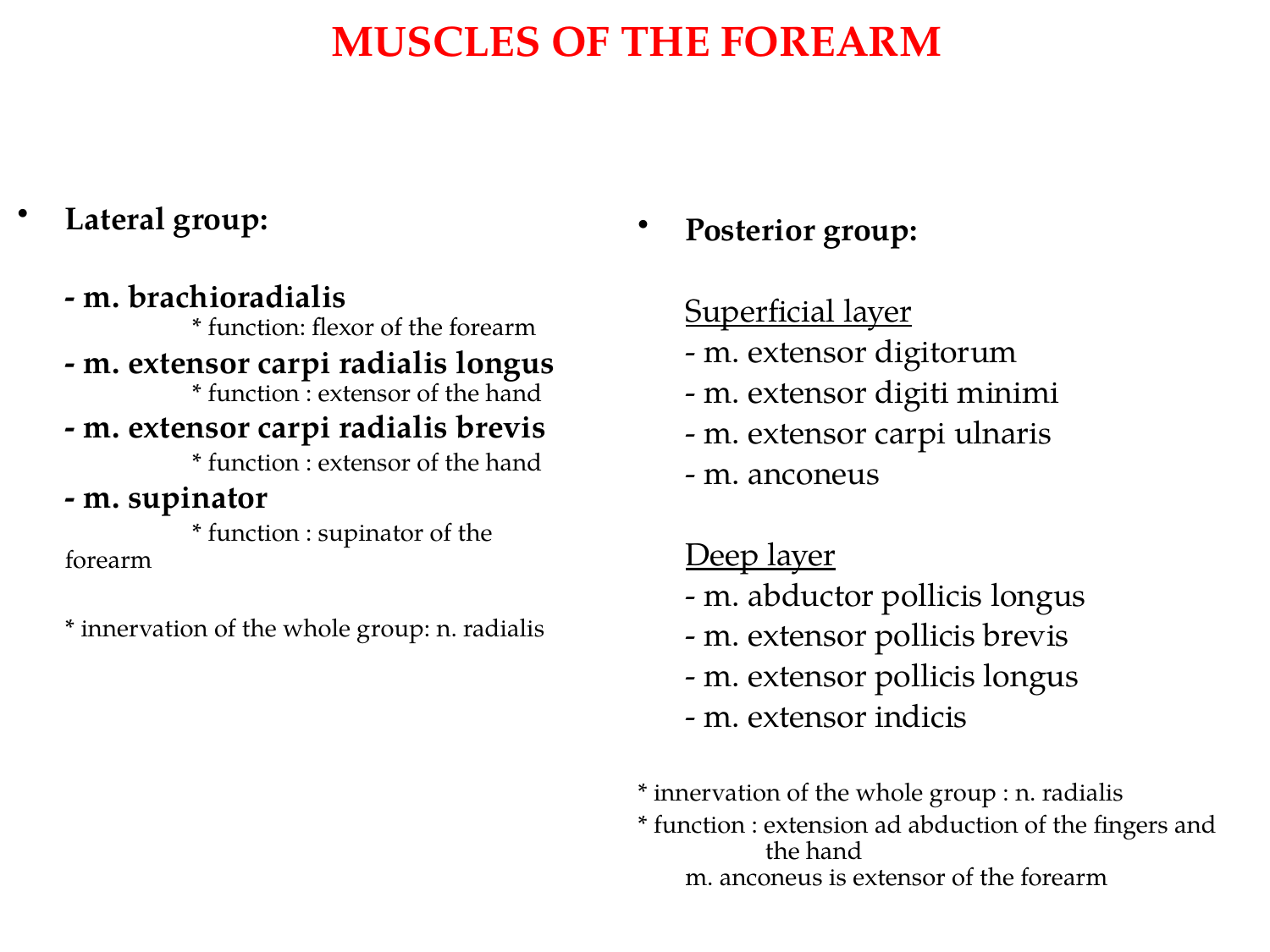

MUSCLES OF THE FOREARM
Lateral group:

	- m. brachioradialis
	* function: flexor of the forearm
	- m. extensor carpi radialis longus
	* function : extensor of the hand
	- m. extensor carpi radialis brevis
		* function : extensor of the hand
	- m. supinator
		* function : supinator of the forearm

	* innervation of the whole group: n. radialis
Posterior group:

	Superficial layer
	- m. extensor digitorum
	- m. extensor digiti minimi
	- m. extensor carpi ulnaris
	- m. anconeus

	Deep layer
	- m. abductor pollicis longus
	- m. extensor pollicis brevis
	- m. extensor pollicis longus
	- m. extensor indicis

* innervation of the whole group : n. radialis
* function : extension ad abduction of the fingers and
             the hand
m. anconeus is extensor of the forearm